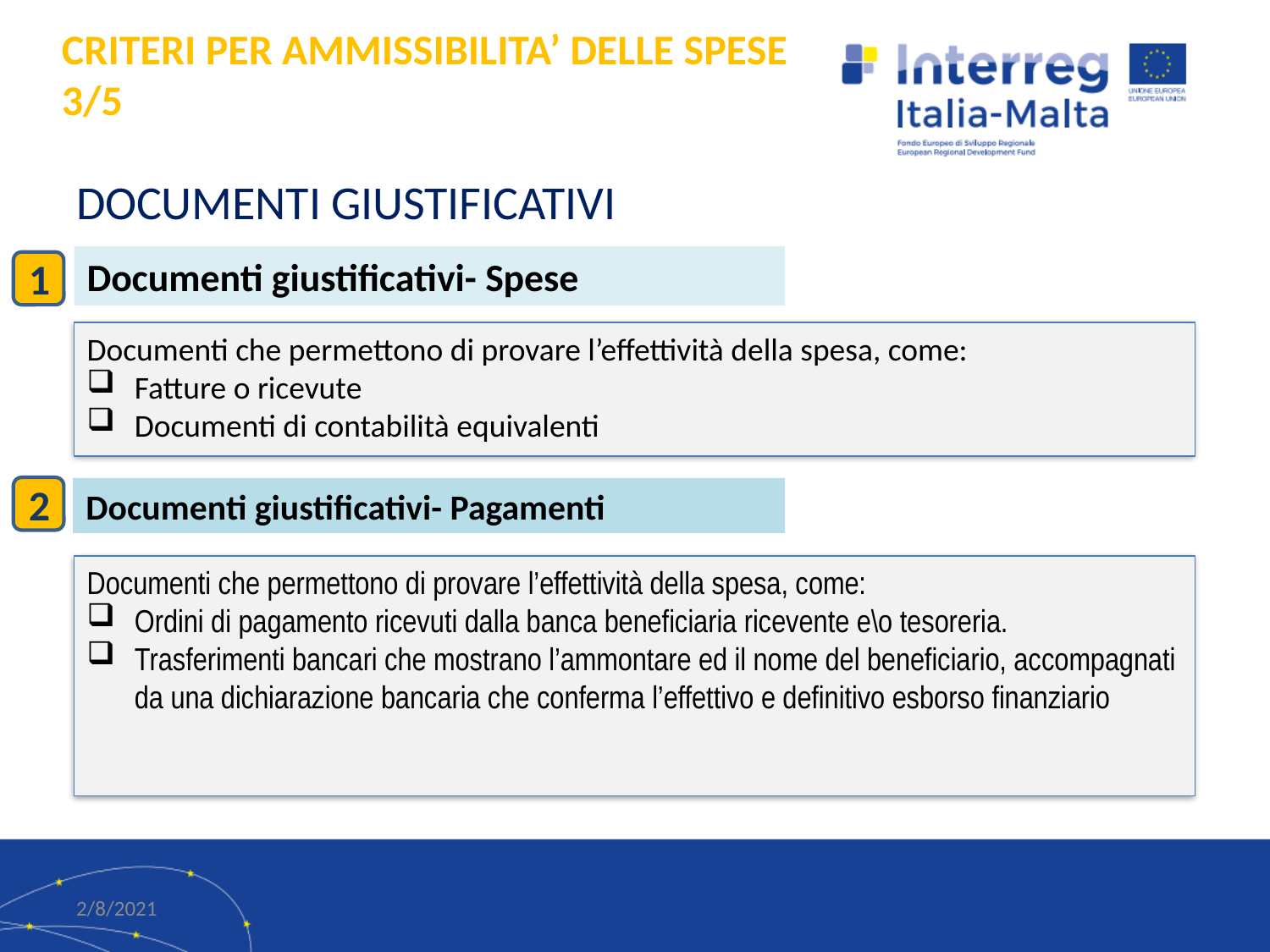

# CRITERI PER AMMISSIBILITA’ DELLE SPESE 3/5
DOCUMENTI GIUSTIFICATIVI
Documenti giustificativi- Spese
1
Documenti che permettono di provare l’effettività della spesa, come:
Fatture o ricevute
Documenti di contabilità equivalenti
2
Documenti giustificativi- Pagamenti
Documenti che permettono di provare l’effettività della spesa, come:
Ordini di pagamento ricevuti dalla banca beneficiaria ricevente e\o tesoreria.
Trasferimenti bancari che mostrano l’ammontare ed il nome del beneficiario, accompagnati da una dichiarazione bancaria che conferma l’effettivo e definitivo esborso finanziario
2/8/2021

10